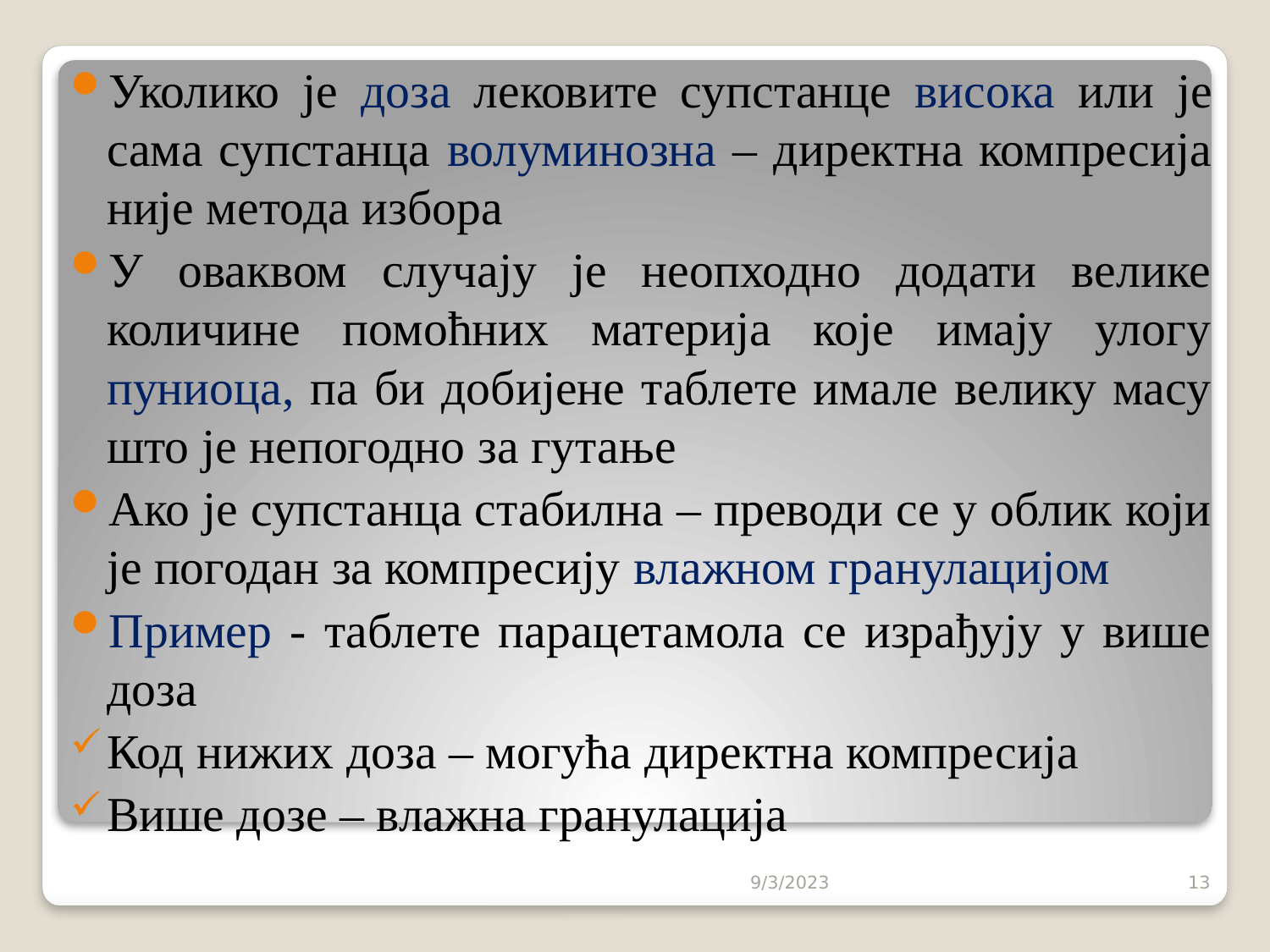

Уколико је доза лековите супстанце висока или је сама супстанца волуминозна – директна компресија није метода избора
У оваквом случају је неопходно додати велике количине помоћних материја које имају улогу пуниоца, па би добијене таблете имале велику масу што је непогодно за гутање
Ако је супстанца стабилна – преводи се у облик који је погодан за компресију влажном гранулацијом
Пример - таблете парацетамола се израђују у више доза
Код нижих доза – могућа директна компресија
Више дозе – влажна гранулација

9/3/2023
13